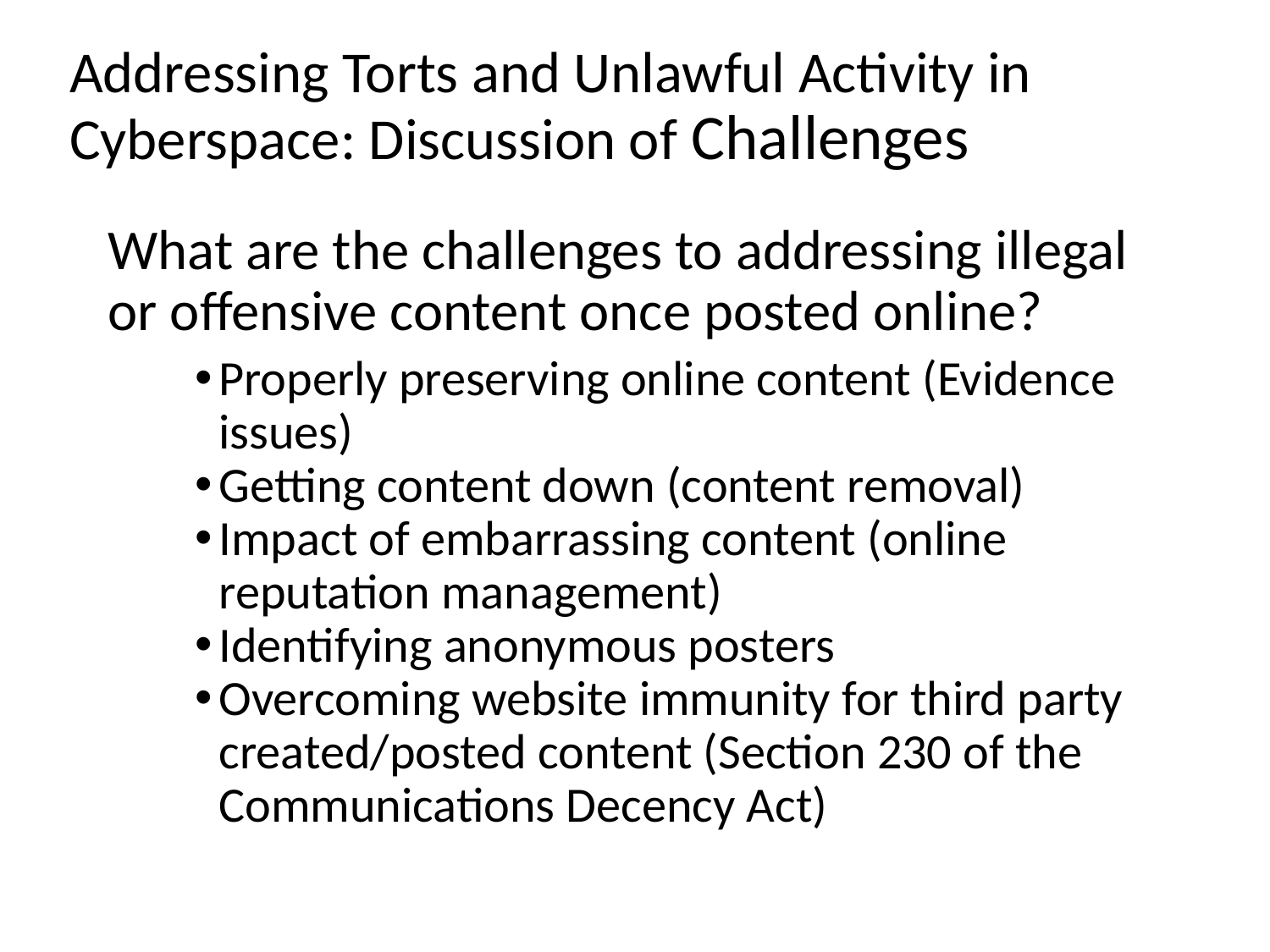

# Addressing Torts and Unlawful Activity in Cyberspace: Discussion of Challenges
What are the challenges to addressing illegal or offensive content once posted online?
Properly preserving online content (Evidence issues)
Getting content down (content removal)
Impact of embarrassing content (online reputation management)
Identifying anonymous posters
Overcoming website immunity for third party created/posted content (Section 230 of the Communications Decency Act)